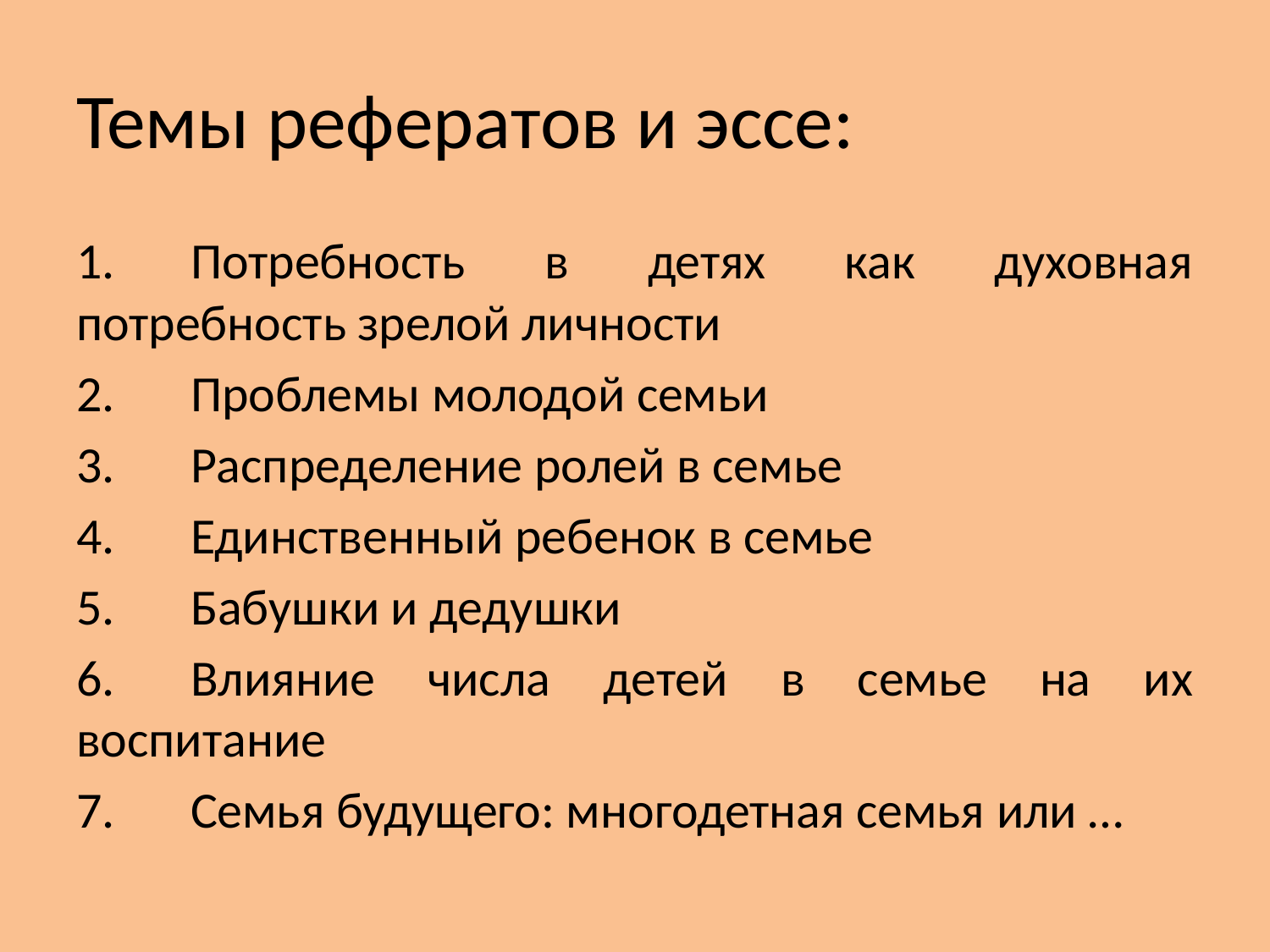

# Темы рефератов и эссе:
1.	Потребность в детях как духовная потребность зрелой личности
2.	Проблемы молодой семьи
3.	Распределение ролей в семье
4.	Единственный ребенок в семье
5.	Бабушки и дедушки
6.	Влияние числа детей в семье на их воспитание
7.	Семья будущего: многодетная семья или …